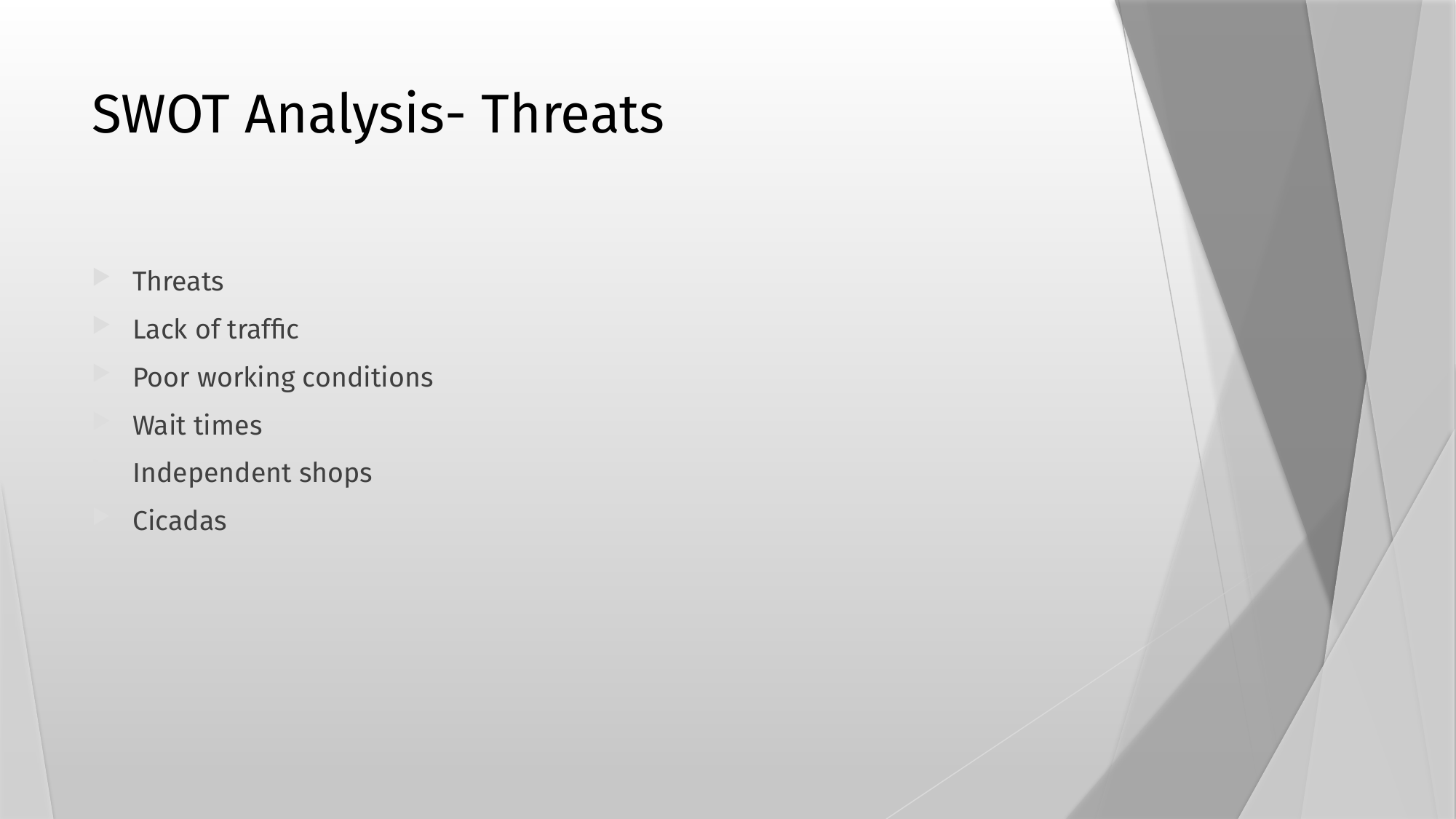

# SWOT Analysis- Threats
Threats
Lack of traffic
Poor working conditions
Wait times
Independent shops
Cicadas